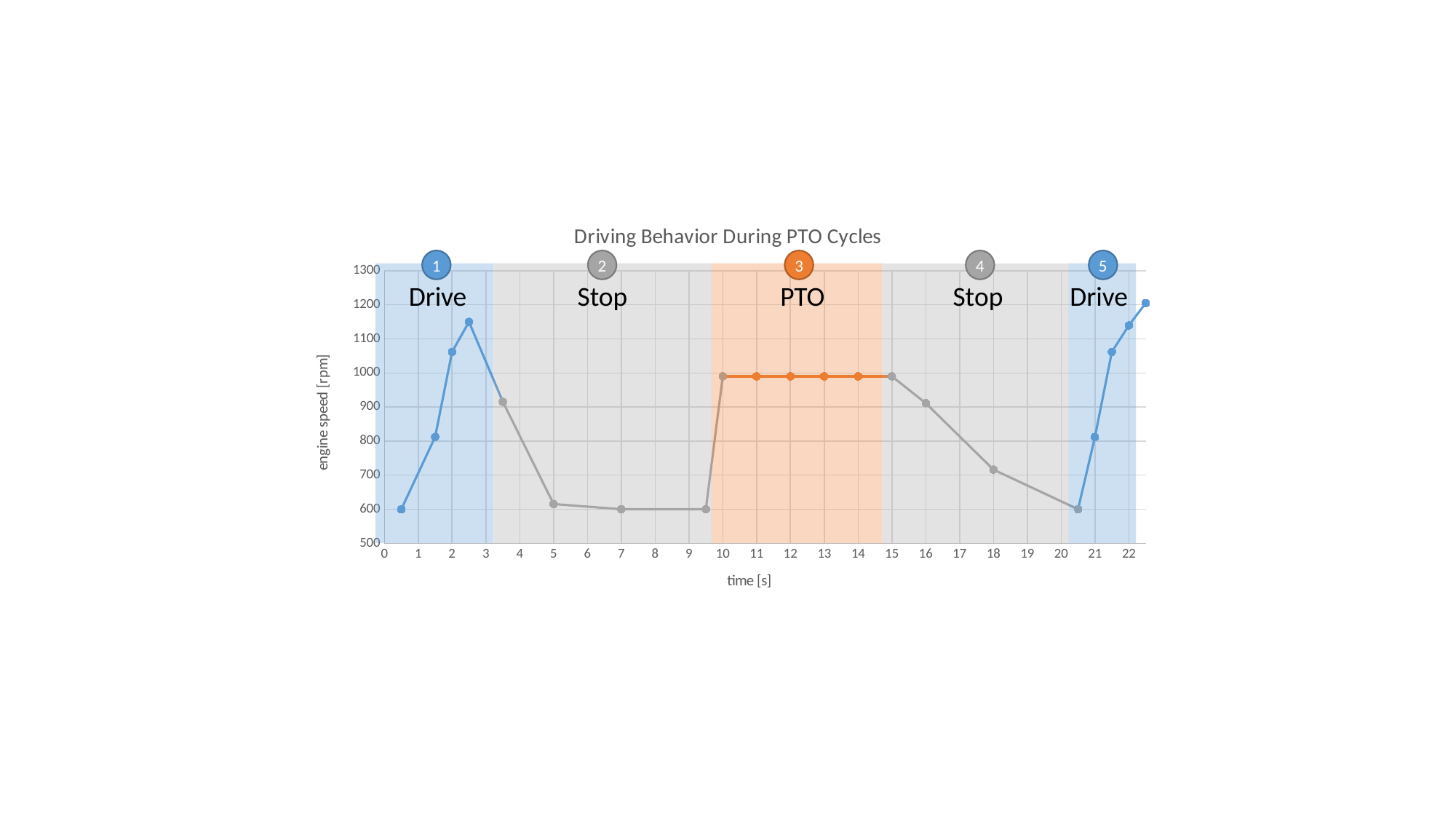

### Chart: Driving Behavior During PTO Cycles

| Category | During Stop Period | PTO Cycle | Normal Driving Cycle |
|---|---|---|---|
4
2
3
1
5

Stop
Stop
Drive
Drive
PTO